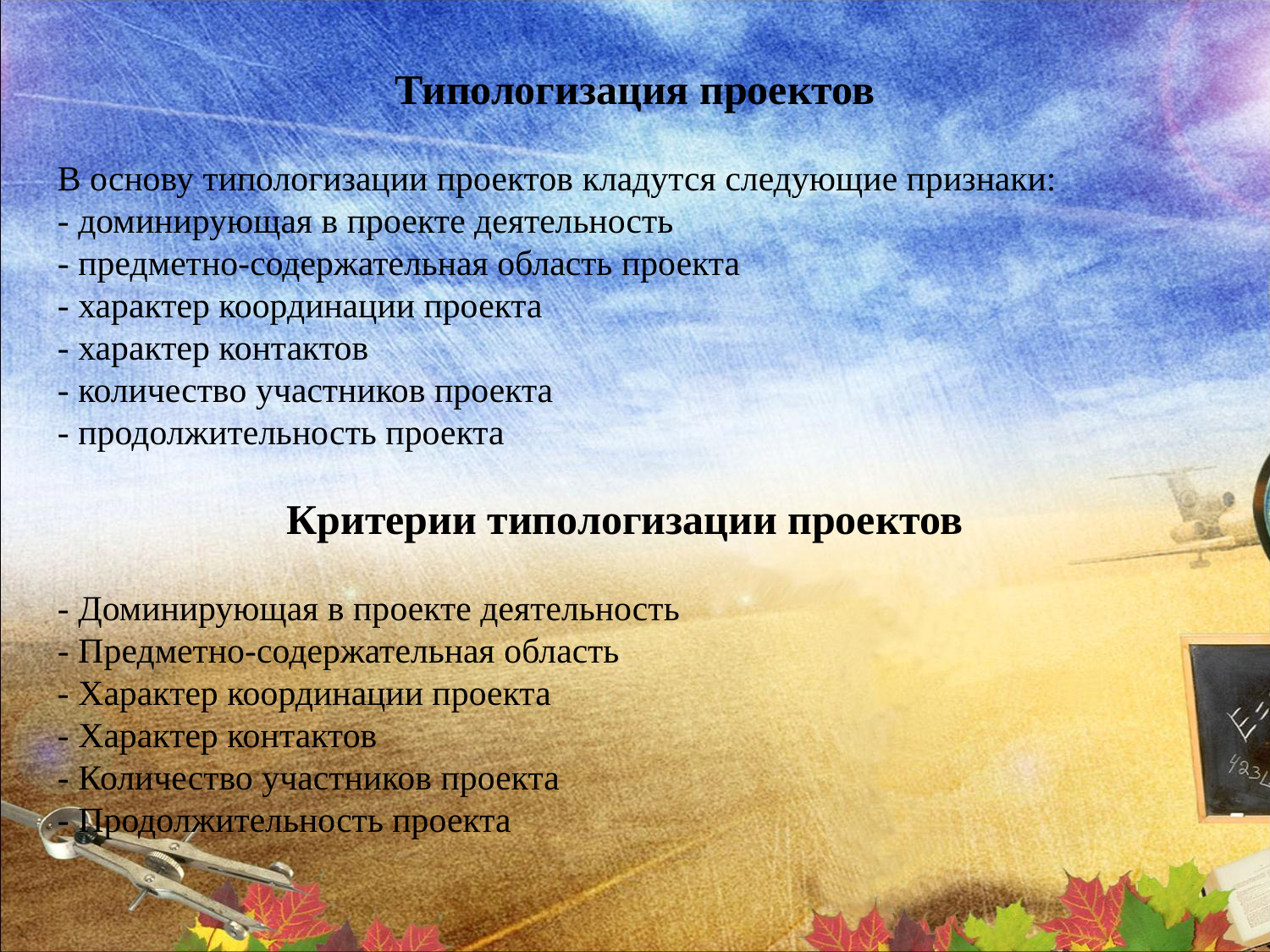

Типологизация проектов

В основу типологизации проектов кладутся следующие признаки:
- доминирующая в проекте деятельность
- предметно-содержательная область проекта
- характер координации проекта
- характер контактов
- количество участников проекта
- продолжительность проекта
Критерии типологизации проектов

- Доминирующая в проекте деятельность
- Предметно-содержательная область
- Характер координации проекта
- Характер контактов
- Количество участников проекта
- Продолжительность проекта